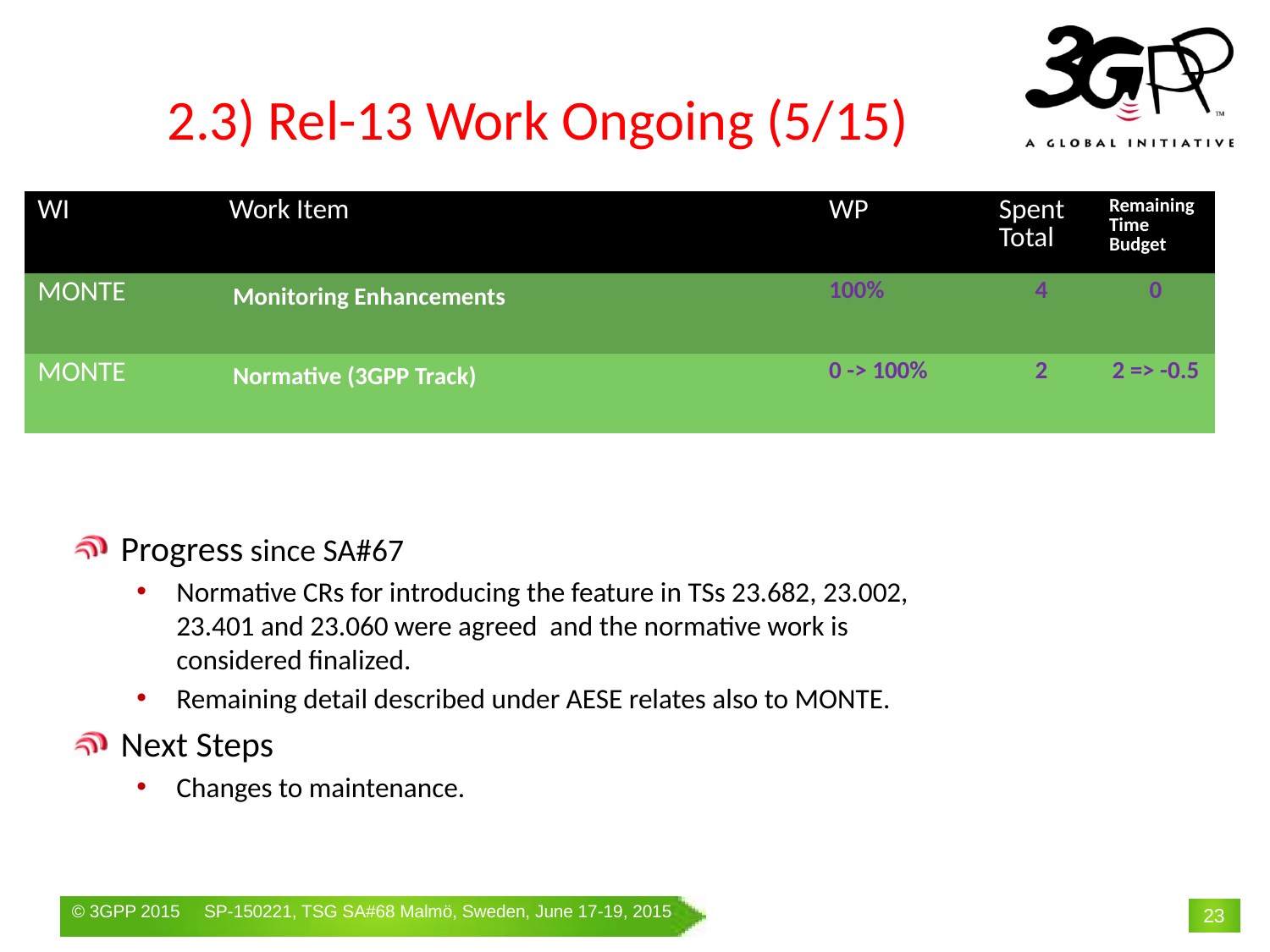

# 2.3) Rel-13 Work Ongoing (5/15)
| WI | Work Item | WP | Spent Total | Remaining Time Budget |
| --- | --- | --- | --- | --- |
| MONTE | Monitoring Enhancements | 100% | 4 | 0 |
| MONTE | Normative (3GPP Track) | 0 -> 100% | 2 | 2 => -0.5 |
Progress since SA#67
Normative CRs for introducing the feature in TSs 23.682, 23.002, 23.401 and 23.060 were agreed  and the normative work is considered finalized.
Remaining detail described under AESE relates also to MONTE.
Next Steps
Changes to maintenance.